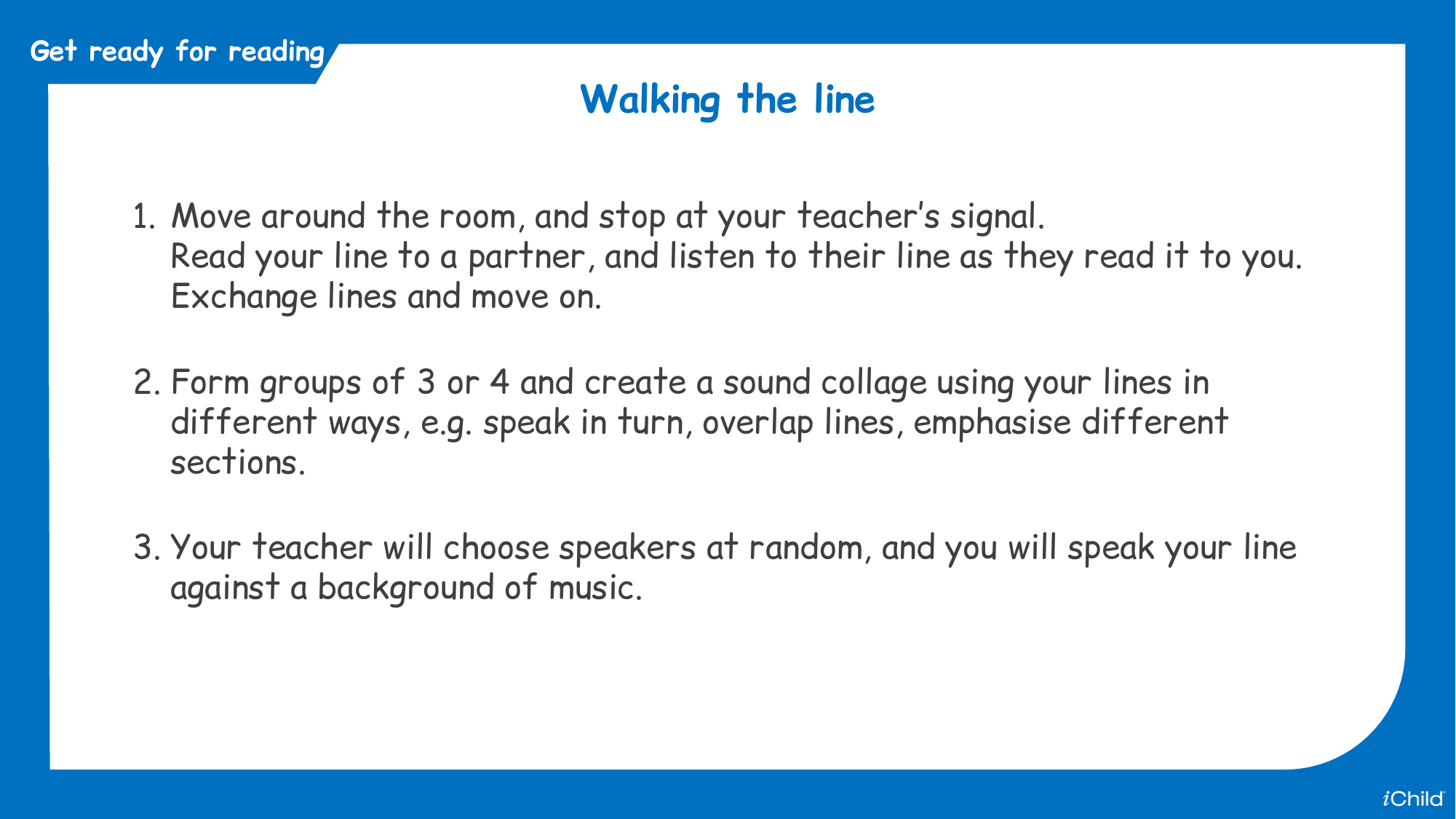

Get ready for reading
Walking the line
Move around the room, and stop at your teacher’s signal.
Read your line to a partner, and listen to their line as they read it to you.
Exchange lines and move on.
Form groups of 3 or 4 and create a sound collage using your lines in different ways, e.g. speak in turn, overlap lines, emphasise different sections.
Your teacher will choose speakers at random, and you will speak your line against a background of music.